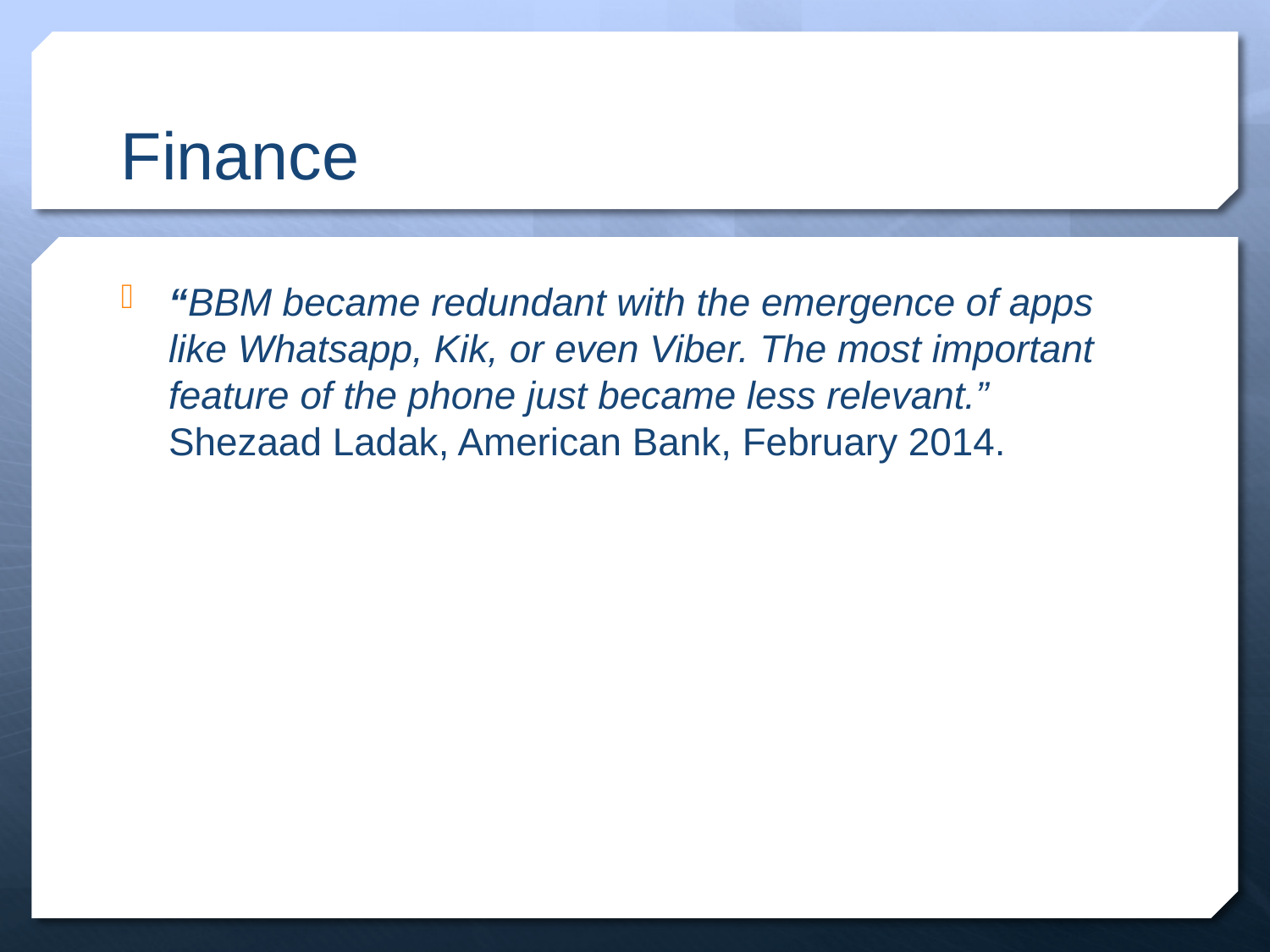

# Finance
“BBM became redundant with the emergence of apps like Whatsapp, Kik, or even Viber. The most important feature of the phone just became less relevant.” Shezaad Ladak, American Bank, February 2014.